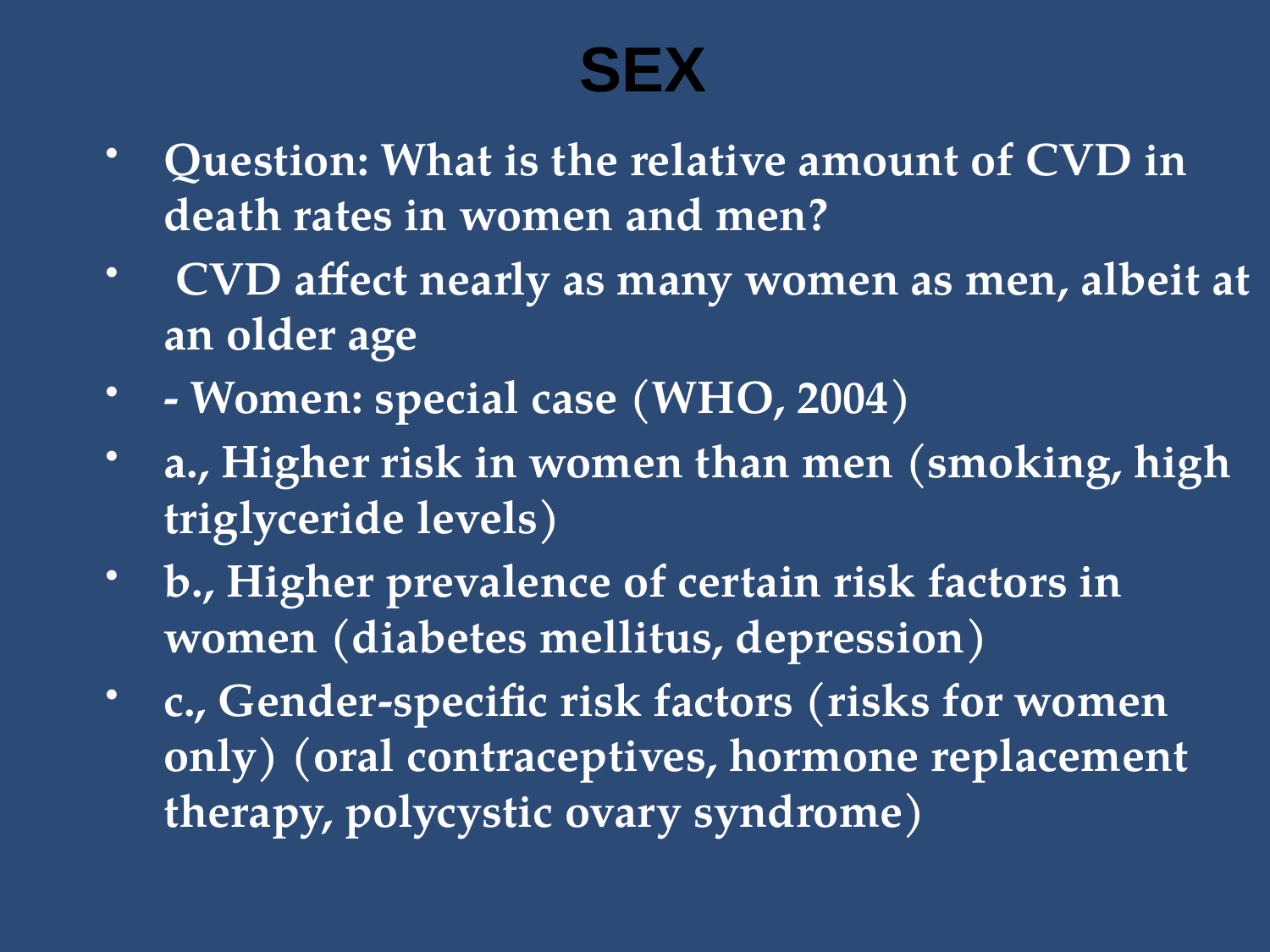

# SEX
Question: What is the relative amount of CVD in death rates in women and men?
 CVD affect nearly as many women as men, albeit at an older age
- Women: special case (WHO, 2004)
a., Higher risk in women than men (smoking, high triglyceride levels)
b., Higher prevalence of certain risk factors in women (diabetes mellitus, depression)
c., Gender-specific risk factors (risks for women only) (oral contraceptives, hormone replacement therapy, polycystic ovary syndrome)